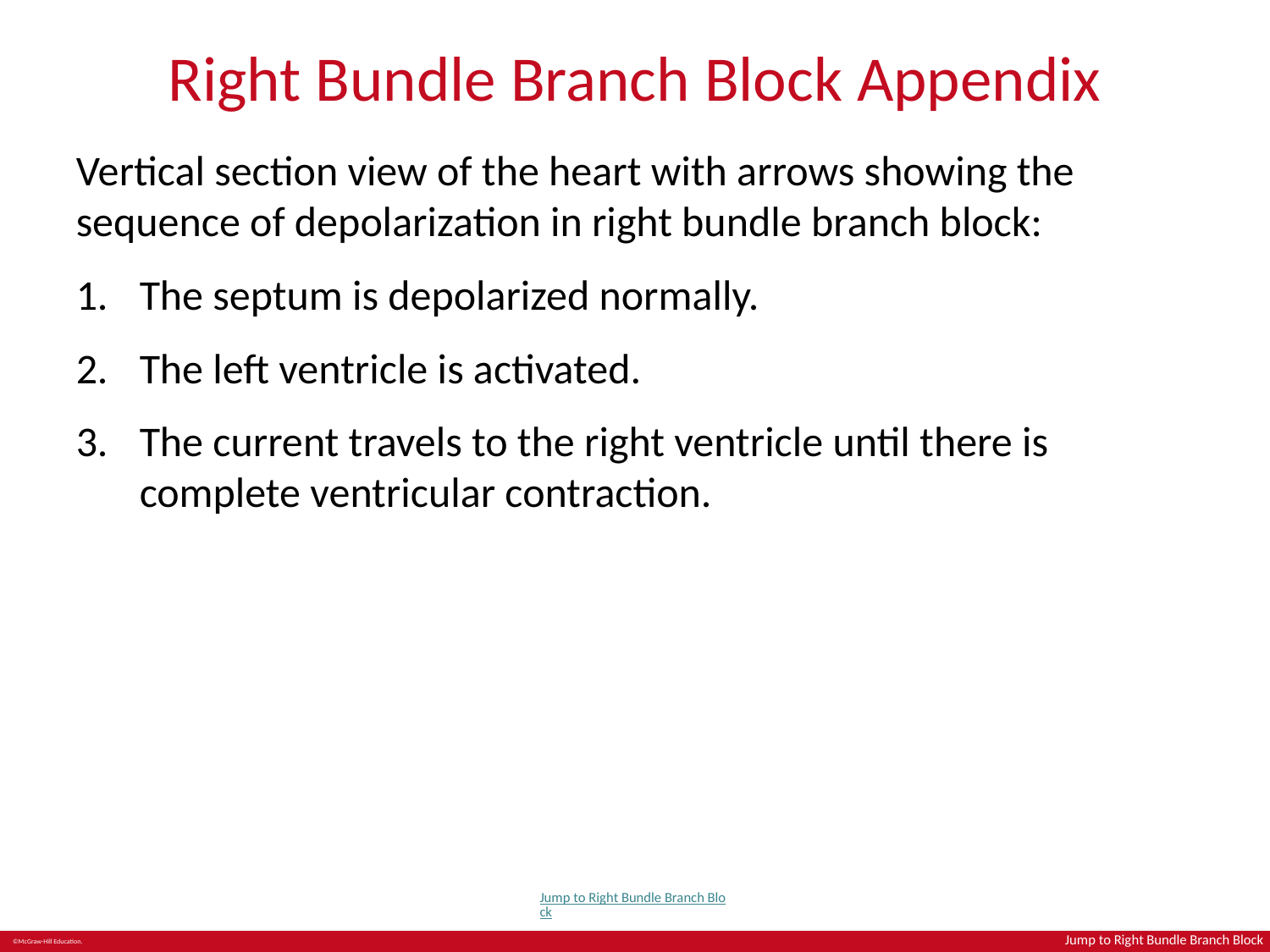

# Right Bundle Branch Block Appendix
Vertical section view of the heart with arrows showing the sequence of depolarization in right bundle branch block:
The septum is depolarized normally.
The left ventricle is activated.
The current travels to the right ventricle until there is complete ventricular contraction.
Jump to Right Bundle Branch Block
Jump to Right Bundle Branch Block